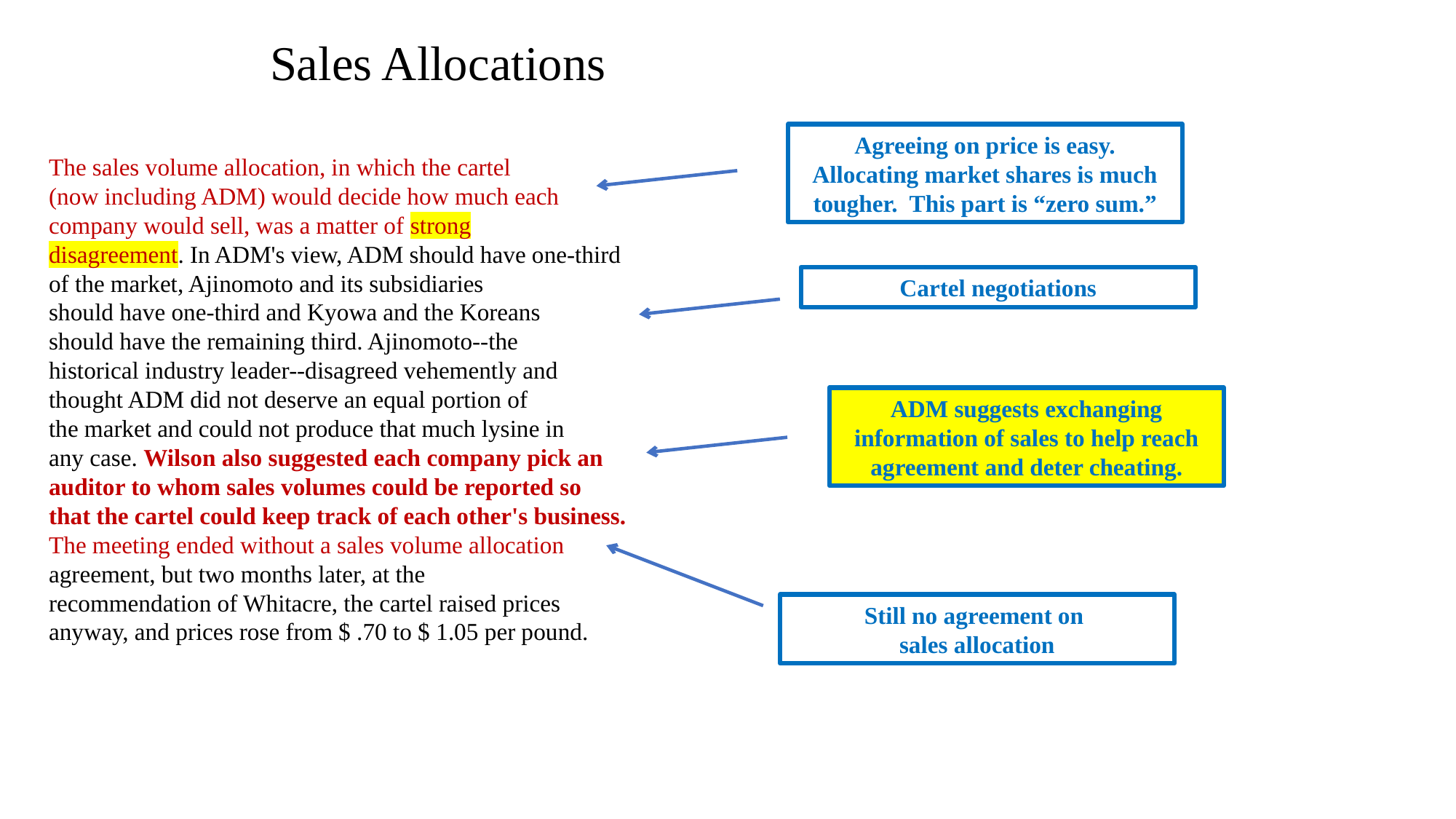

Sales Allocations
Agreeing on price is easy.
Allocating market shares is much tougher.  This part is “zero sum.”
The sales volume allocation, in which the cartel
(now including ADM) would decide how much each
company would sell, was a matter of strong
disagreement. In ADM's view, ADM should have one-third
of the market, Ajinomoto and its subsidiaries
should have one-third and Kyowa and the Koreans
should have the remaining third. Ajinomoto--the
historical industry leader--disagreed vehemently and
thought ADM did not deserve an equal portion of
the market and could not produce that much lysine in
any case. Wilson also suggested each company pick an
auditor to whom sales volumes could be reported so
that the cartel could keep track of each other's business.
The meeting ended without a sales volume allocation
agreement, but two months later, at the
recommendation of Whitacre, the cartel raised prices
anyway, and prices rose from $ .70 to $ 1.05 per pound.

Cartel negotiations
ADM suggests exchanging information of sales to help reach agreement and deter cheating.
Still no agreement on
sales allocation